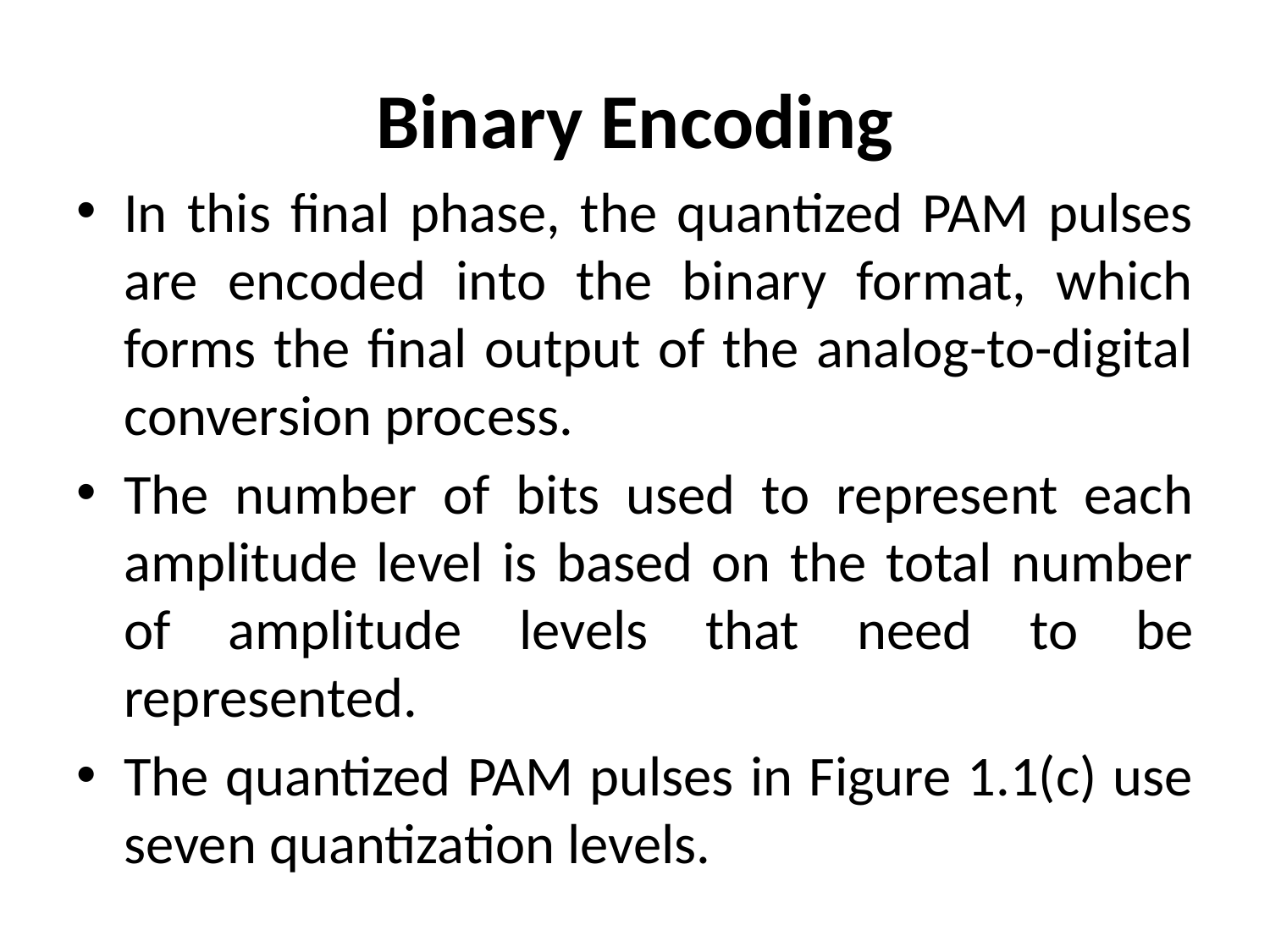

# Binary Encoding
In this final phase, the quantized PAM pulses are encoded into the binary format, which forms the final output of the analog-to-digital conversion process.
The number of bits used to represent each amplitude level is based on the total number of amplitude levels that need to be represented.
The quantized PAM pulses in Figure 1.1(c) use seven quantization levels.